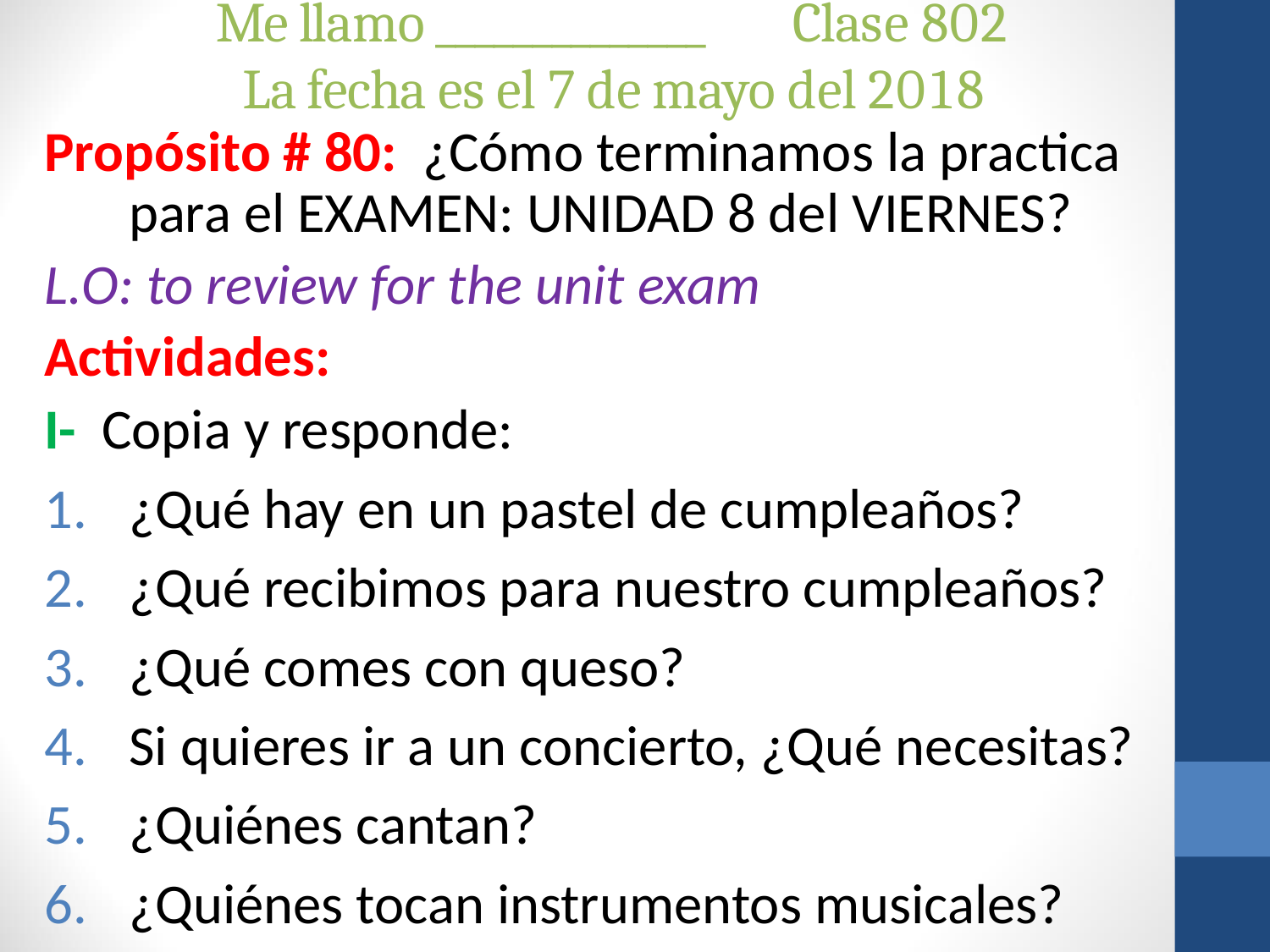

Me llamo ______________        Clase 802
La fecha es el 7 de mayo del 2018
Propósito # 80:  ¿Cómo terminamos la practica para el EXAMEN: UNIDAD 8 del VIERNES?
L.O: to review for the unit exam
Actividades:
I-  Copia y responde:
¿Qué hay en un pastel de cumpleaños?
¿Qué recibimos para nuestro cumpleaños?
¿Qué comes con queso?
Si quieres ir a un concierto, ¿Qué necesitas?
¿Quiénes cantan?
¿Quiénes tocan instrumentos musicales?